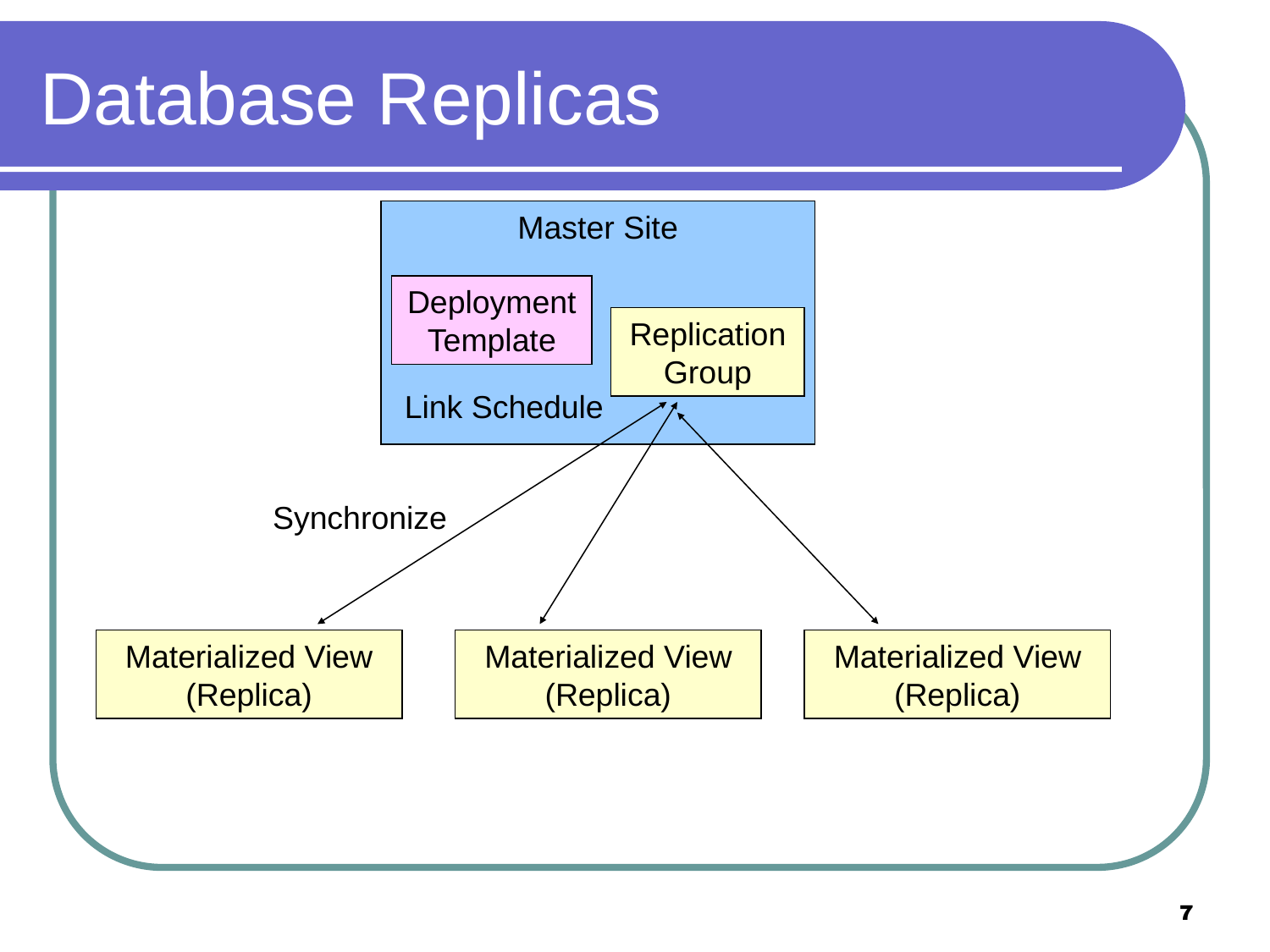

# Database Replicas
Master Site
Deployment Template
Replication Group
Link Schedule

Synchronize
Materialized View (Replica)
Materialized View (Replica)
Materialized View (Replica)
7